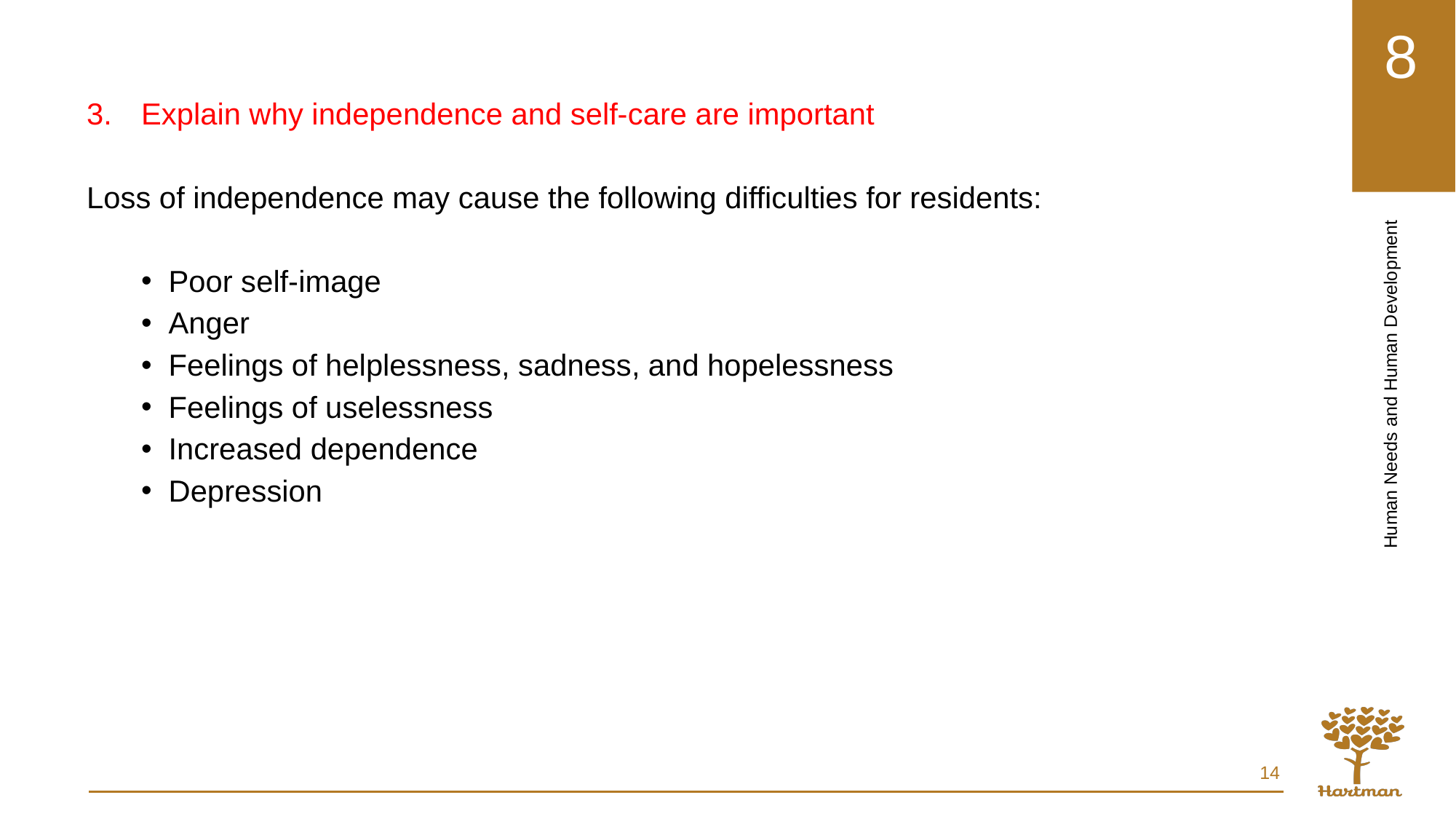

Explain why independence and self-care are important

Loss of independence may cause the following difficulties for residents:

Poor self-image
Anger
Feelings of helplessness, sadness, and hopelessness
Feelings of uselessness
Increased dependence
Depression

14